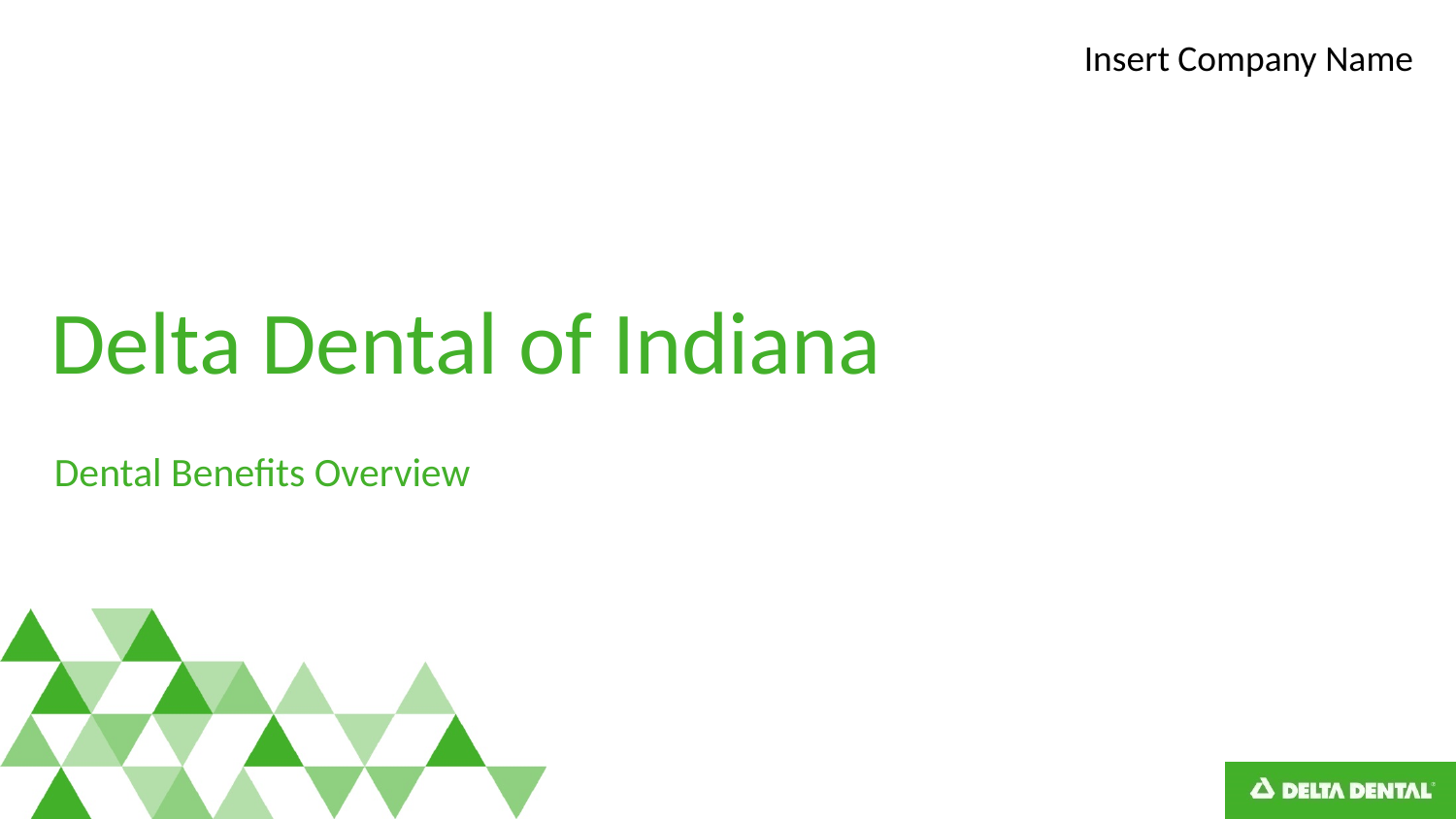

Insert Company Name
# Delta Dental of Indiana
Dental Benefits Overview